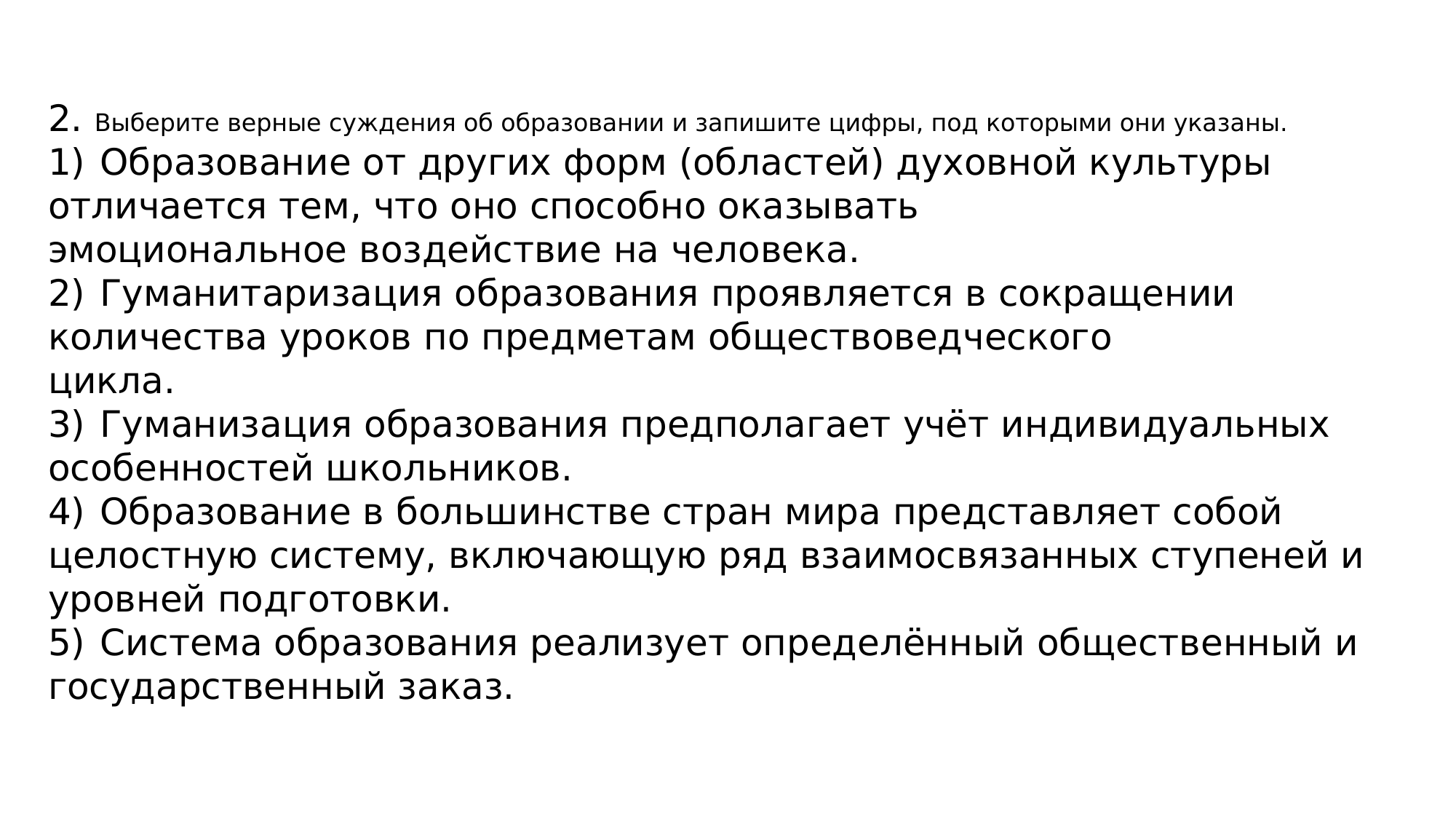

2. Выберите верные суждения об образовании и запишите цифры, под которыми они указаны.
1)  Образование от других форм (областей) духовной культуры отличается тем, что оно способно оказывать
эмоциональное воздействие на человека.
2)  Гуманитаризация образования проявляется в сокращении количества уроков по предметам обществоведческого
цикла.
3)  Гуманизация образования предполагает учёт индивидуальных особенностей школьников.
4)  Образование в большинстве стран мира представляет собой целостную систему, включающую ряд взаимосвязанных ступеней и уровней подготовки.
5)  Система образования реализует определённый общественный и государственный заказ.